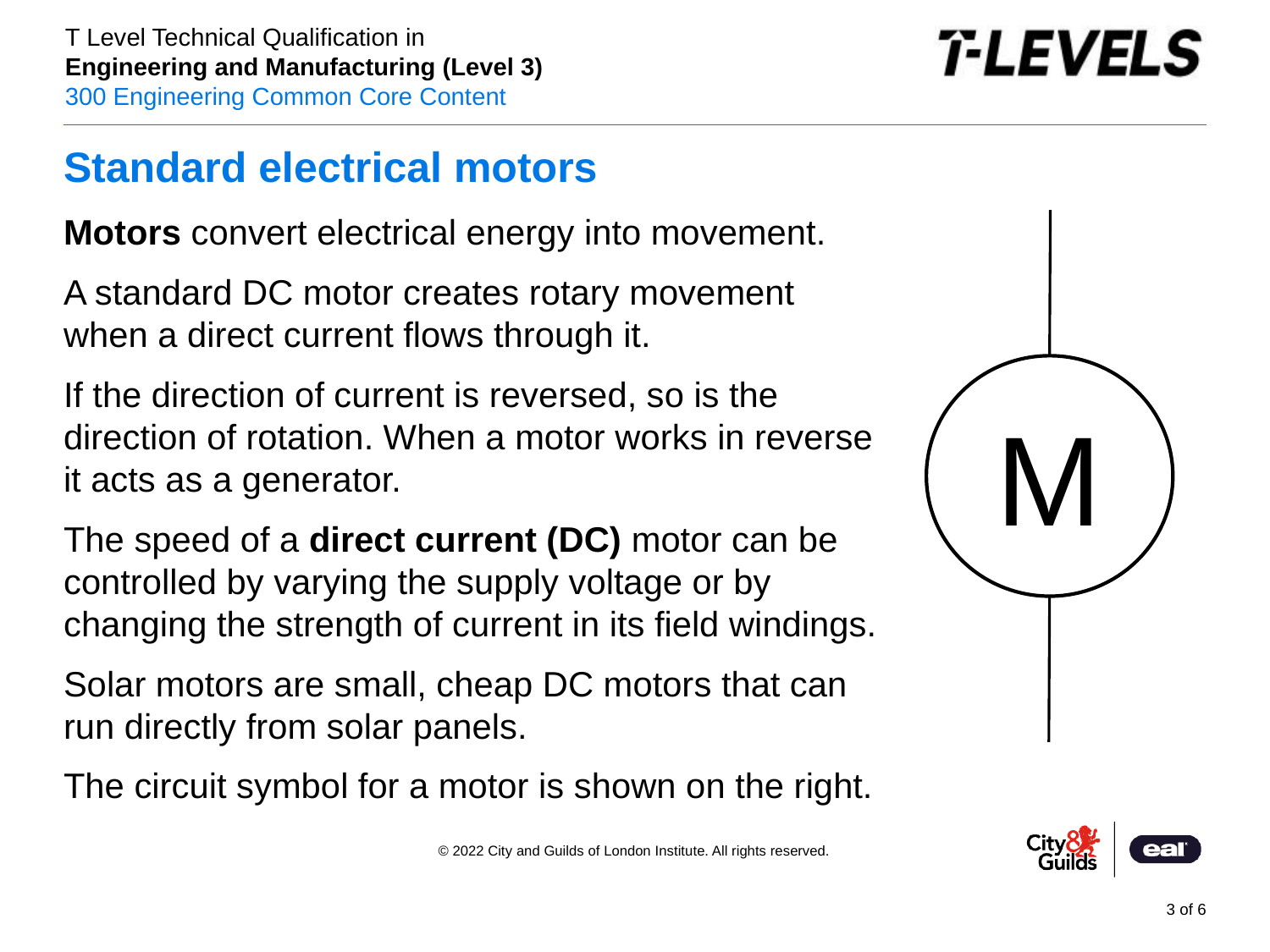

# Standard electrical motors
Motors convert electrical energy into movement.
A standard DC motor creates rotary movement when a direct current flows through it.
If the direction of current is reversed, so is the direction of rotation. When a motor works in reverse it acts as a generator.
The speed of a direct current (DC) motor can be controlled by varying the supply voltage or by changing the strength of current in its field windings.
Solar motors are small, cheap DC motors that can run directly from solar panels.
The circuit symbol for a motor is shown on the right.

M